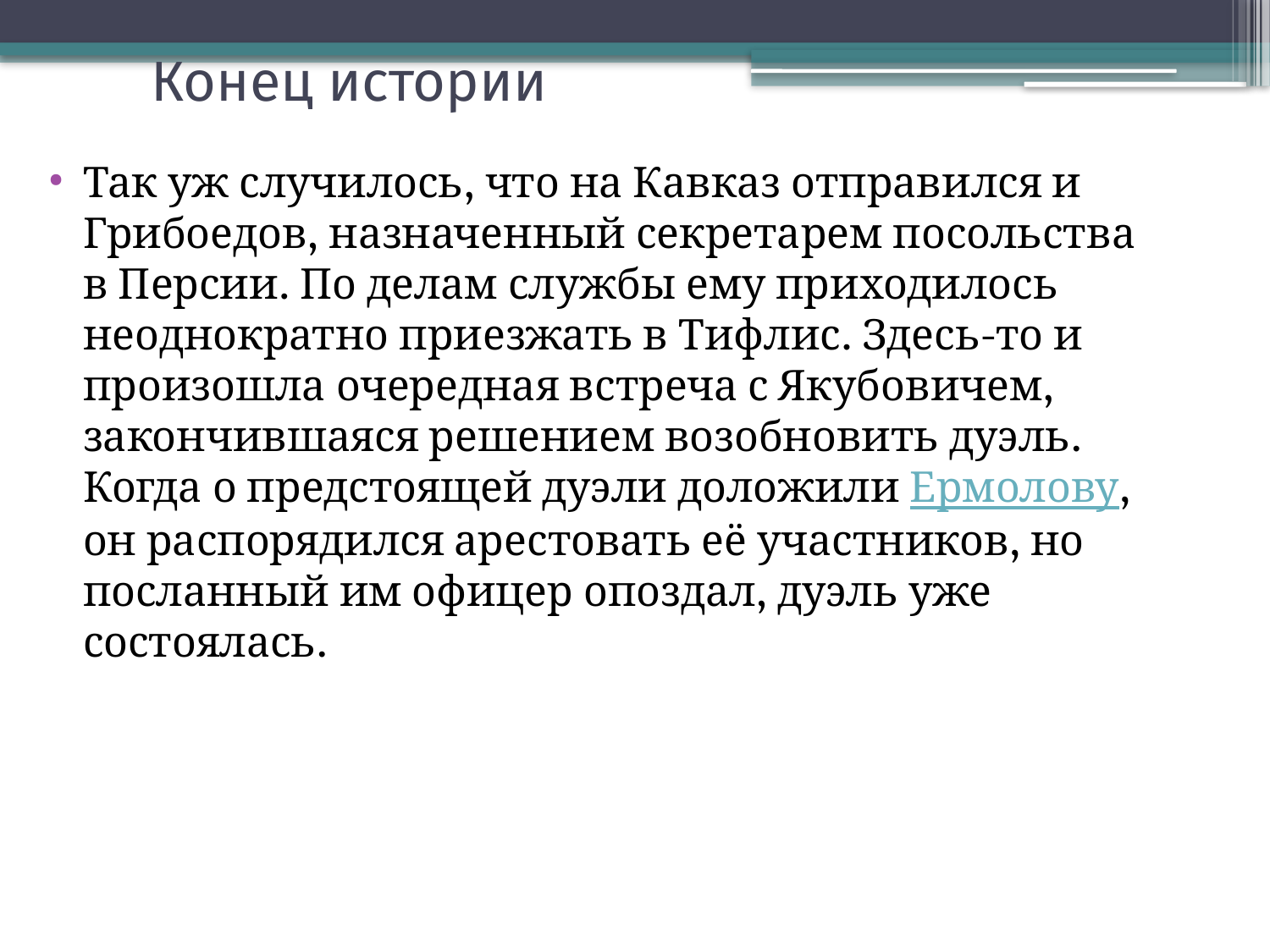

# Конец истории

Так уж случилось, что на Кавказ отправился и Грибоедов, назначенный секретарем посольства в Персии. По делам службы ему приходилось неоднократно приезжать в Тифлис. Здесь-то и произошла очередная встреча с Якубовичем, закончившаяся решением возобновить дуэль. Когда о предстоящей дуэли доложили Ермолову, он распорядился арестовать её участников, но посланный им офицер опоздал, дуэль уже состоялась.